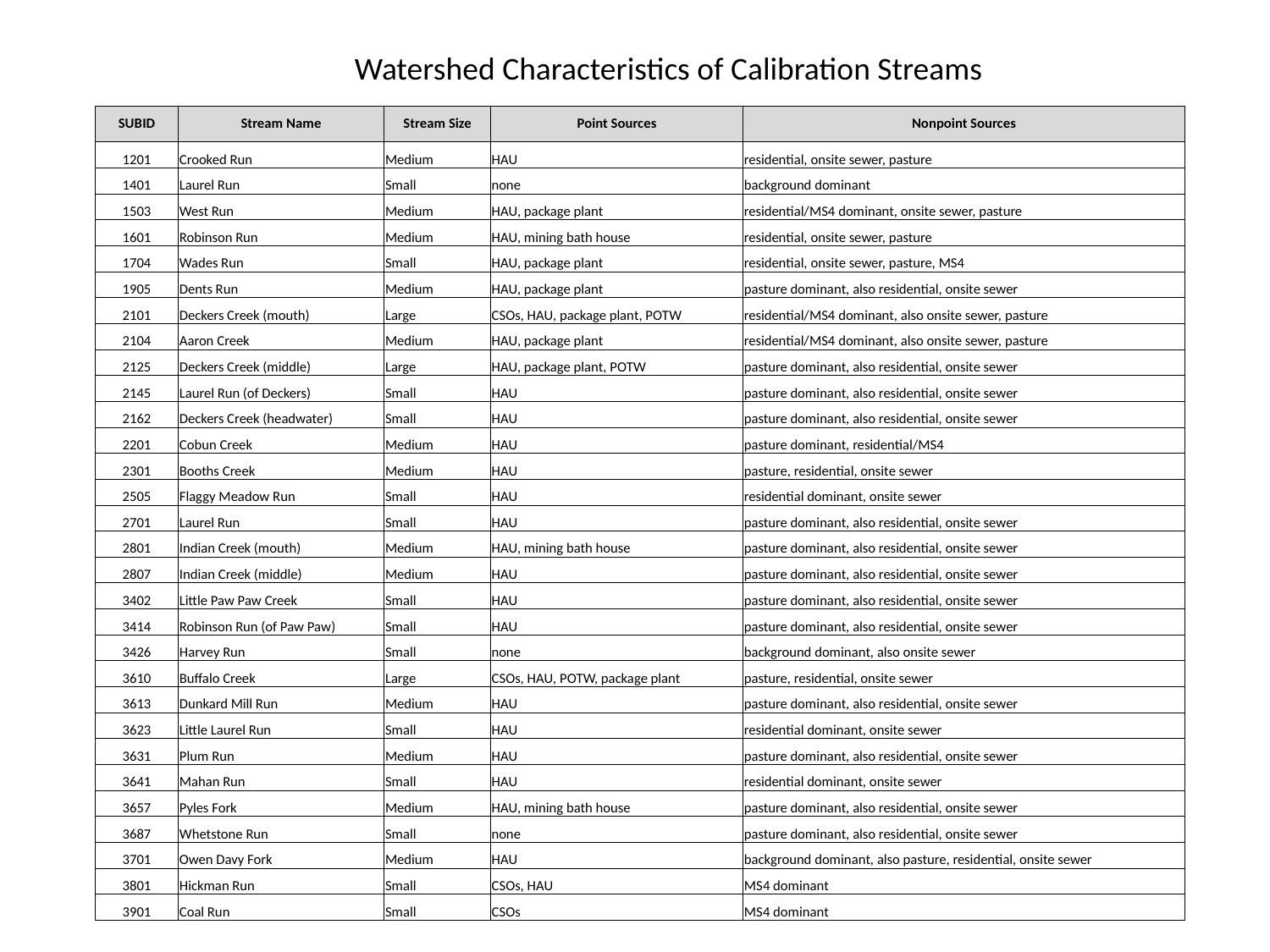

Watershed Characteristics of Calibration Streams
| SUBID | Stream Name | Stream Size | Point Sources | Nonpoint Sources |
| --- | --- | --- | --- | --- |
| 1201 | Crooked Run | Medium | HAU | residential, onsite sewer, pasture |
| 1401 | Laurel Run | Small | none | background dominant |
| 1503 | West Run | Medium | HAU, package plant | residential/MS4 dominant, onsite sewer, pasture |
| 1601 | Robinson Run | Medium | HAU, mining bath house | residential, onsite sewer, pasture |
| 1704 | Wades Run | Small | HAU, package plant | residential, onsite sewer, pasture, MS4 |
| 1905 | Dents Run | Medium | HAU, package plant | pasture dominant, also residential, onsite sewer |
| 2101 | Deckers Creek (mouth) | Large | CSOs, HAU, package plant, POTW | residential/MS4 dominant, also onsite sewer, pasture |
| 2104 | Aaron Creek | Medium | HAU, package plant | residential/MS4 dominant, also onsite sewer, pasture |
| 2125 | Deckers Creek (middle) | Large | HAU, package plant, POTW | pasture dominant, also residential, onsite sewer |
| 2145 | Laurel Run (of Deckers) | Small | HAU | pasture dominant, also residential, onsite sewer |
| 2162 | Deckers Creek (headwater) | Small | HAU | pasture dominant, also residential, onsite sewer |
| 2201 | Cobun Creek | Medium | HAU | pasture dominant, residential/MS4 |
| 2301 | Booths Creek | Medium | HAU | pasture, residential, onsite sewer |
| 2505 | Flaggy Meadow Run | Small | HAU | residential dominant, onsite sewer |
| 2701 | Laurel Run | Small | HAU | pasture dominant, also residential, onsite sewer |
| 2801 | Indian Creek (mouth) | Medium | HAU, mining bath house | pasture dominant, also residential, onsite sewer |
| 2807 | Indian Creek (middle) | Medium | HAU | pasture dominant, also residential, onsite sewer |
| 3402 | Little Paw Paw Creek | Small | HAU | pasture dominant, also residential, onsite sewer |
| 3414 | Robinson Run (of Paw Paw) | Small | HAU | pasture dominant, also residential, onsite sewer |
| 3426 | Harvey Run | Small | none | background dominant, also onsite sewer |
| 3610 | Buffalo Creek | Large | CSOs, HAU, POTW, package plant | pasture, residential, onsite sewer |
| 3613 | Dunkard Mill Run | Medium | HAU | pasture dominant, also residential, onsite sewer |
| 3623 | Little Laurel Run | Small | HAU | residential dominant, onsite sewer |
| 3631 | Plum Run | Medium | HAU | pasture dominant, also residential, onsite sewer |
| 3641 | Mahan Run | Small | HAU | residential dominant, onsite sewer |
| 3657 | Pyles Fork | Medium | HAU, mining bath house | pasture dominant, also residential, onsite sewer |
| 3687 | Whetstone Run | Small | none | pasture dominant, also residential, onsite sewer |
| 3701 | Owen Davy Fork | Medium | HAU | background dominant, also pasture, residential, onsite sewer |
| 3801 | Hickman Run | Small | CSOs, HAU | MS4 dominant |
| 3901 | Coal Run | Small | CSOs | MS4 dominant |